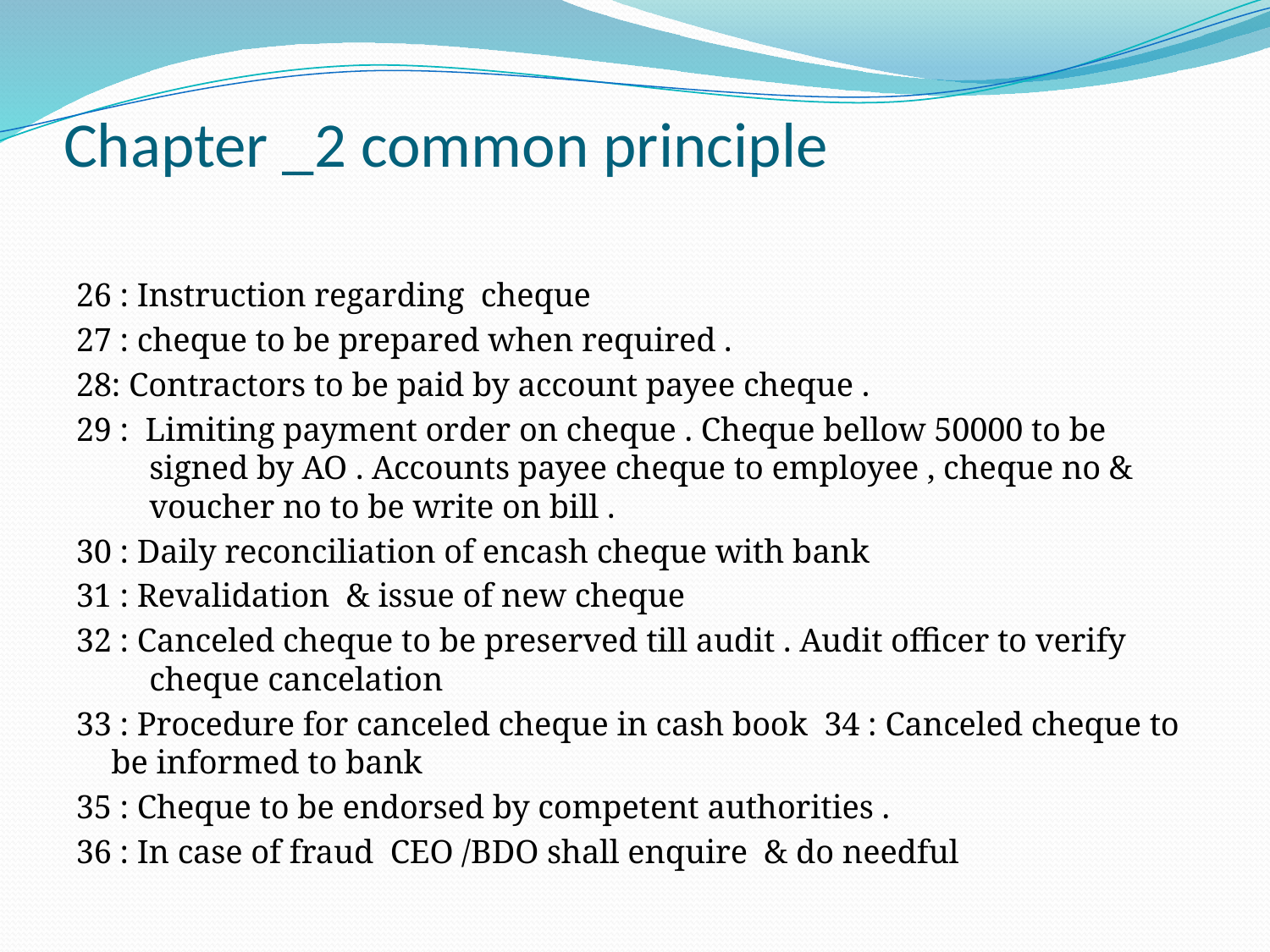

# Chapter _2 common principle
26 : Instruction regarding  cheque
27 : cheque to be prepared when required .
28: Contractors to be paid by account payee cheque .
29 :  Limiting payment order on cheque . Cheque bellow 50000 to be signed by AO . Accounts payee cheque to employee , cheque no & voucher no to be write on bill .
30 : Daily reconciliation of encash cheque with bank
31 : Revalidation  & issue of new cheque
32 : Canceled cheque to be preserved till audit . Audit officer to verify cheque cancelation
33 : Procedure for canceled cheque in cash book  34 : Canceled cheque to be informed to bank
35 : Cheque to be endorsed by competent authorities .
36 : In case of fraud  CEO /BDO shall enquire  & do needful